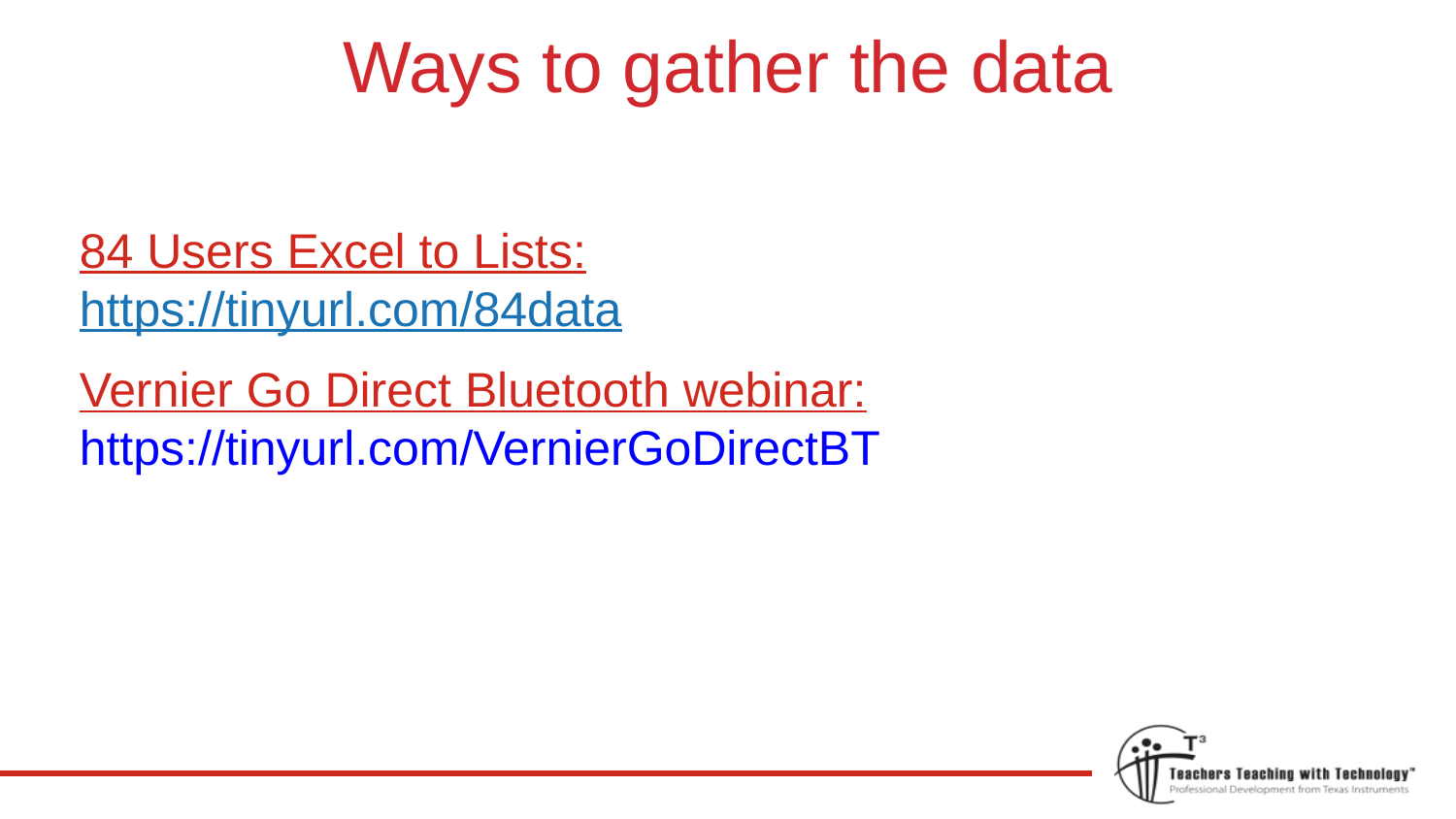

# Ways to gather the data
84 Users Excel to Lists:
https://tinyurl.com/84data
Vernier Go Direct Bluetooth webinar:
https://tinyurl.com/VernierGoDirectBT